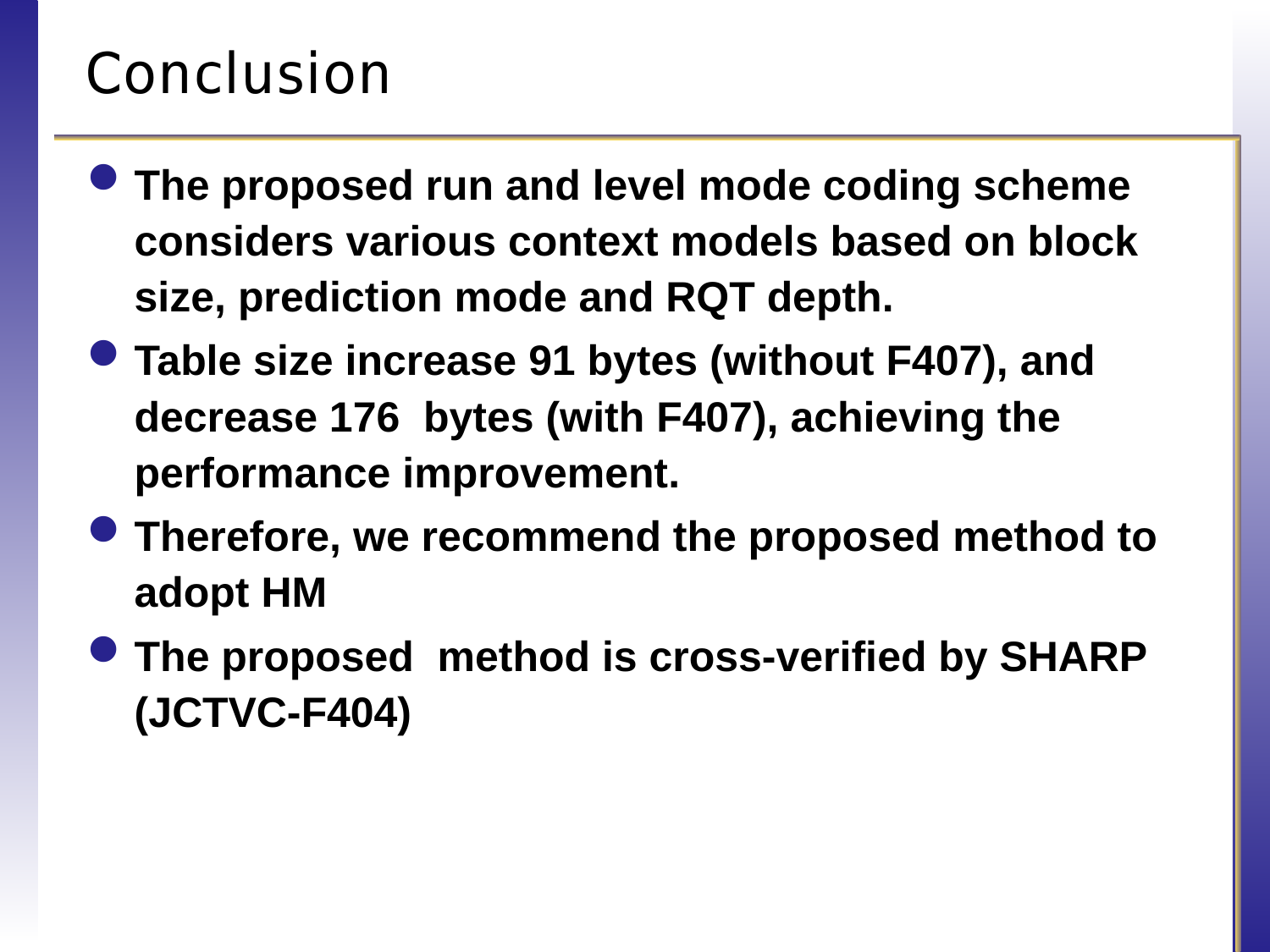

# Conclusion
The proposed run and level mode coding scheme considers various context models based on block size, prediction mode and RQT depth.
Table size increase 91 bytes (without F407), and decrease 176  bytes (with F407), achieving the performance improvement.
Therefore, we recommend the proposed method to adopt HM
The proposed  method is cross-verified by SHARP (JCTVC-F404)